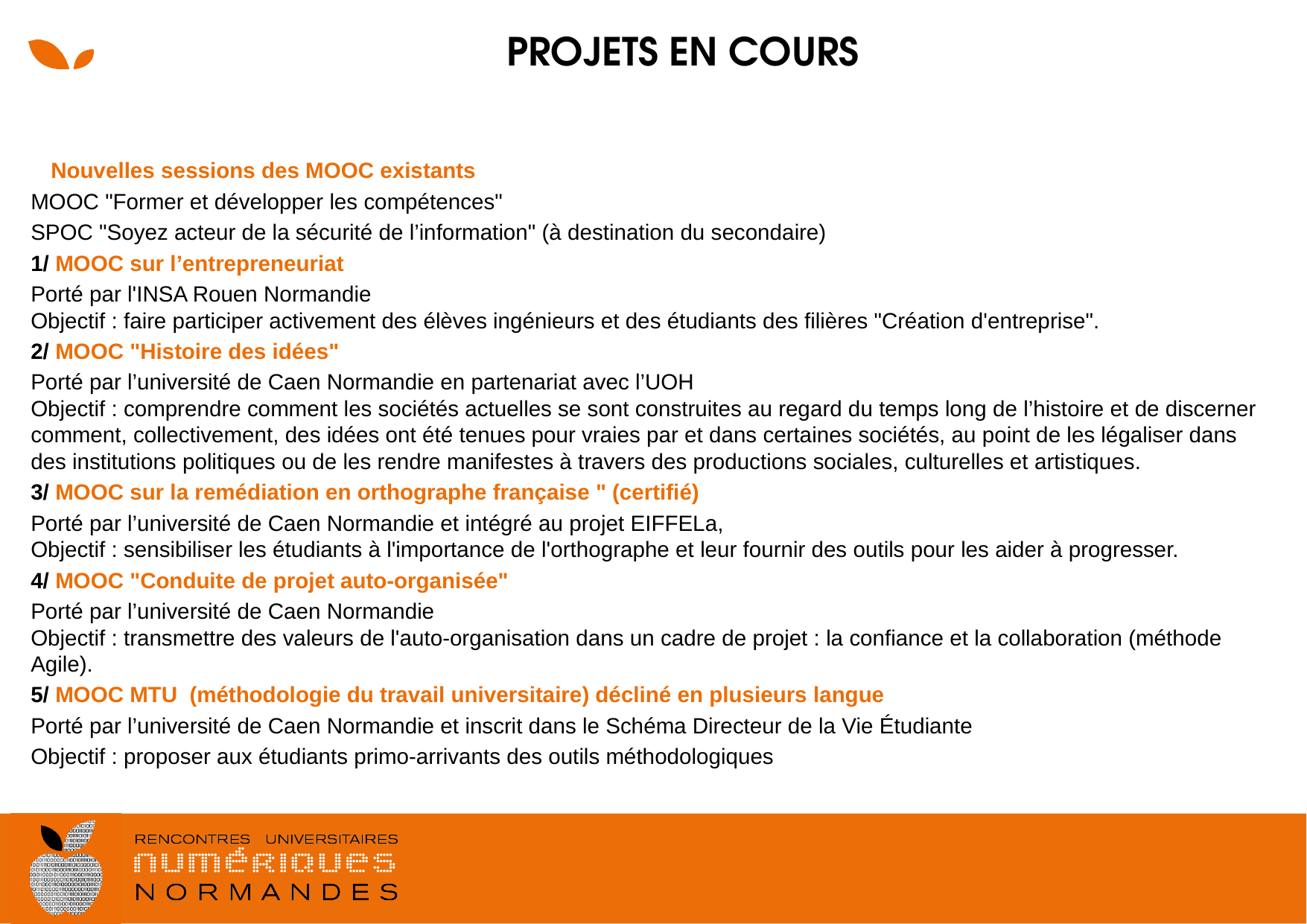

# Projets en cours
   Nouvelles sessions des MOOC existants
MOOC "Former et développer les compétences"
SPOC "Soyez acteur de la sécurité de l’information" (à destination du secondaire)
1/ MOOC sur l’entrepreneuriat
Porté par l'INSA Rouen Normandie
Objectif : faire participer activement des élèves ingénieurs et des étudiants des filières "Création d'entreprise".
2/ MOOC "Histoire des idées"
Porté par l’université de Caen Normandie en partenariat avec l’UOH
Objectif : comprendre comment les sociétés actuelles se sont construites au regard du temps long de l’histoire et de discerner comment, collectivement, des idées ont été tenues pour vraies par et dans certaines sociétés, au point de les légaliser dans des institutions politiques ou de les rendre manifestes à travers des productions sociales, culturelles et artistiques.
3/ MOOC sur la remédiation en orthographe française " (certifié)
Porté par l’université de Caen Normandie et intégré au projet EIFFELa,
Objectif : sensibiliser les étudiants à l'importance de l'orthographe et leur fournir des outils pour les aider à progresser.
4/ MOOC "Conduite de projet auto-organisée"
Porté par l’université de Caen Normandie
Objectif : transmettre des valeurs de l'auto-organisation dans un cadre de projet : la confiance et la collaboration (méthode Agile).
5/ MOOC MTU  (méthodologie du travail universitaire) décliné en plusieurs langue
Porté par l’université de Caen Normandie et inscrit dans le Schéma Directeur de la Vie Étudiante
Objectif : proposer aux étudiants primo-arrivants des outils méthodologiques